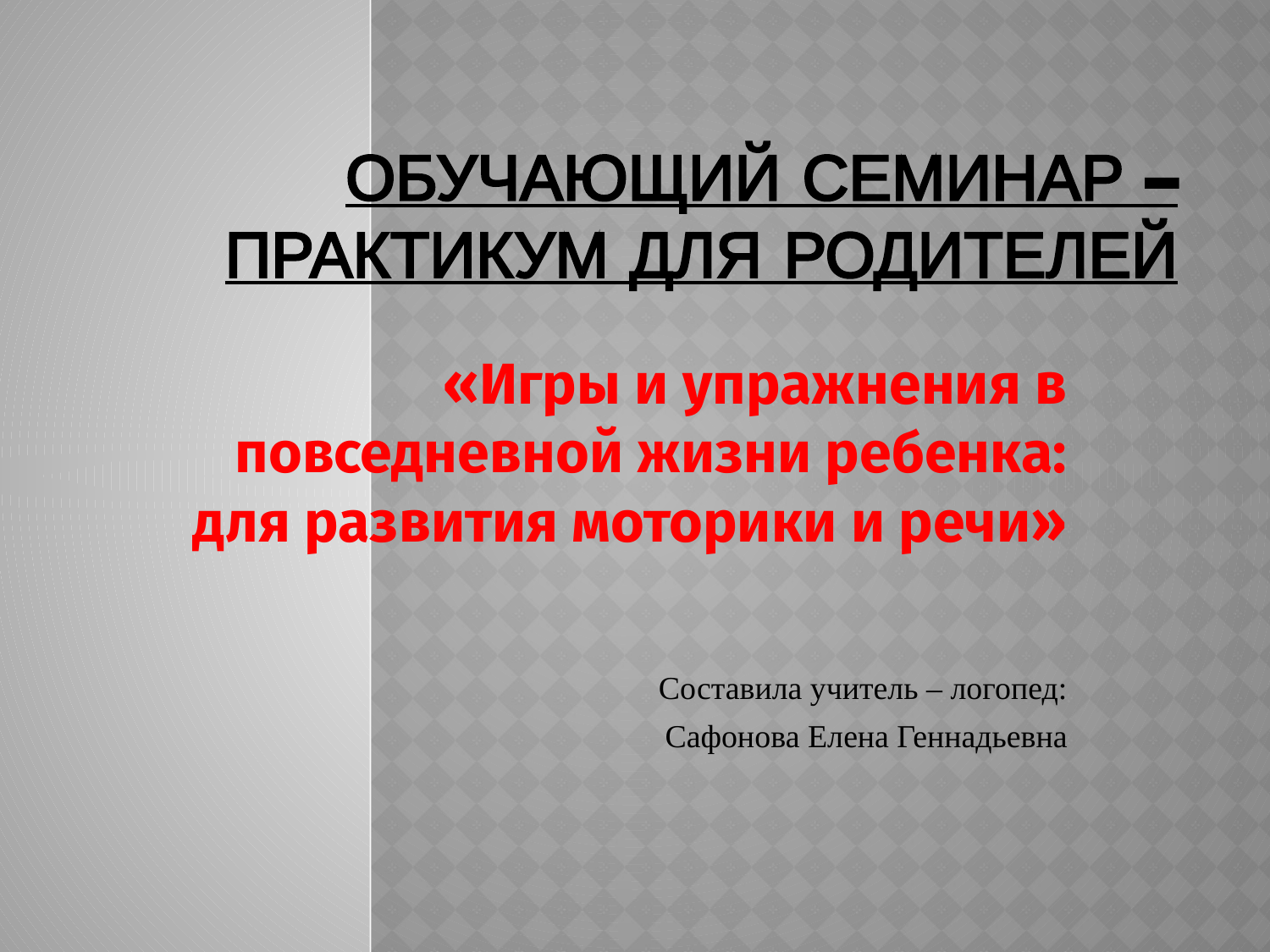

# Обучающий семинар – практикум для родителей
«Игры и упражнения в повседневной жизни ребенка: для развития моторики и речи»

Составила учитель – логопед:
Сафонова Елена Геннадьевна